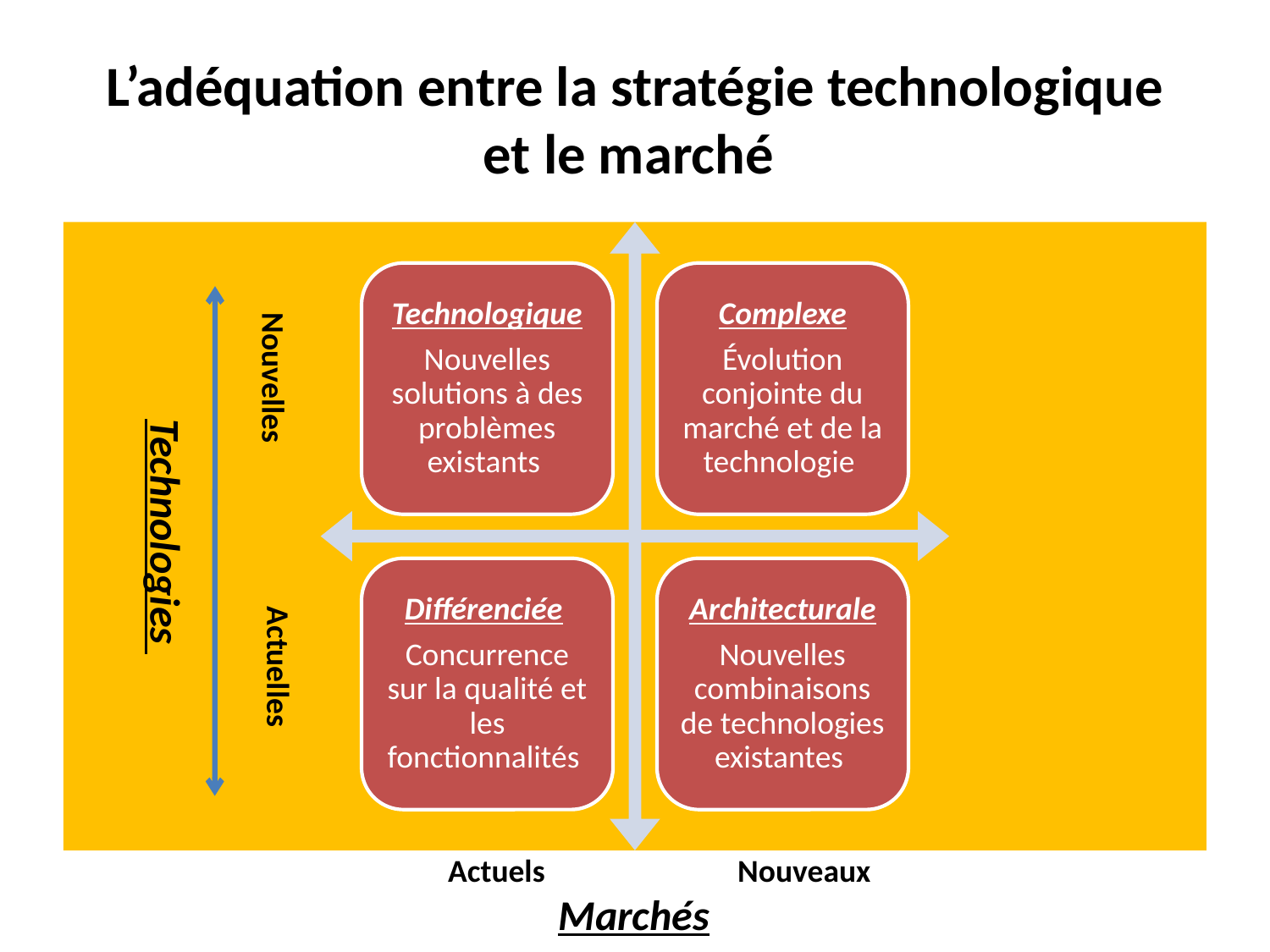

# L’adéquation entre la stratégie technologique et le marché
Technologique
Nouvelles solutions à des problèmes existants
Complexe
Évolution conjointe du marché et de la technologie
Différenciée
Concurrence sur la qualité et les fonctionnalités
Architecturale
Nouvelles combinaisons de technologies existantes
Nouvelles
Technologies
Actuelles
Actuels
Nouveaux
Marchés